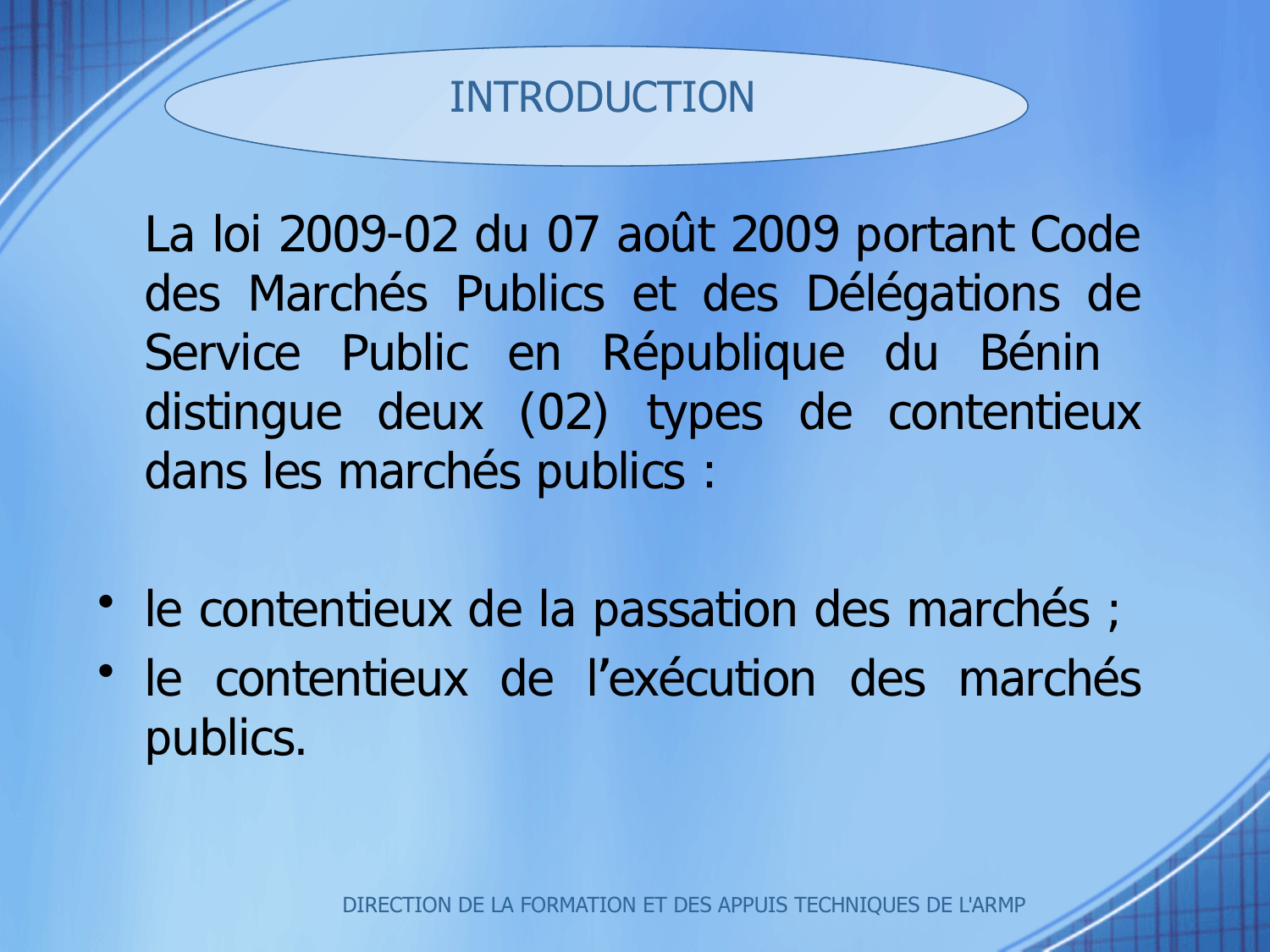

INTRODUCTION

	La loi 2009-02 du 07 août 2009 portant Code des Marchés Publics et des Délégations de Service Public en République du Bénin  distingue deux (02) types de contentieux dans les marchés publics :

le contentieux de la passation des marchés ;
le contentieux de l’exécution des marchés publics.

DIRECTION DE LA FORMATION ET DES APPUIS TECHNIQUES DE L'ARMP